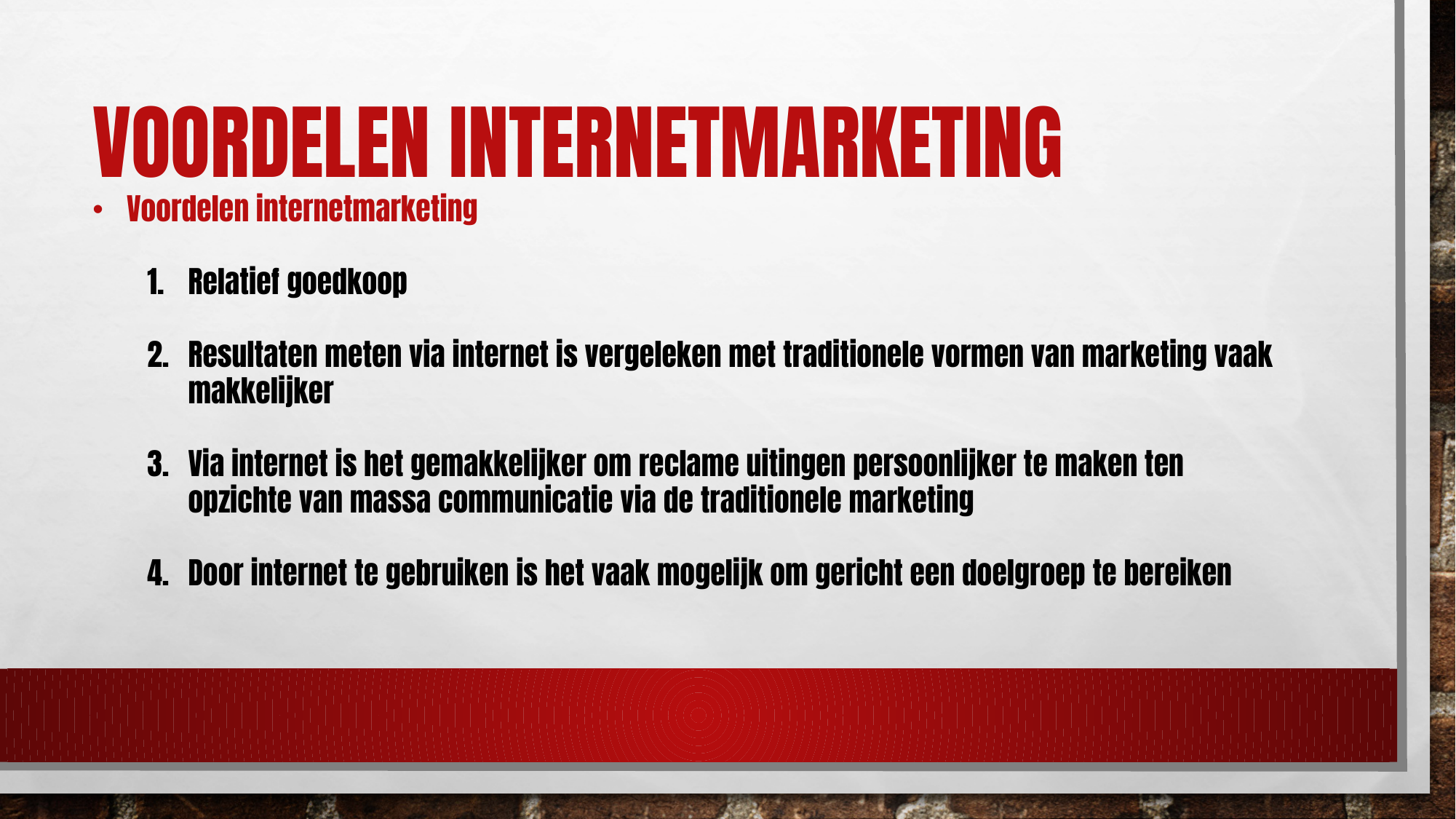

# Voordelen internetmarketing
Voordelen internetmarketing

Relatief goedkoop

Resultaten meten via internet is vergeleken met traditionele vormen van marketing vaak makkelijker

Via internet is het gemakkelijker om reclame uitingen persoonlijker te maken ten opzichte van massa communicatie via de traditionele marketing

Door internet te gebruiken is het vaak mogelijk om gericht een doelgroep te bereiken